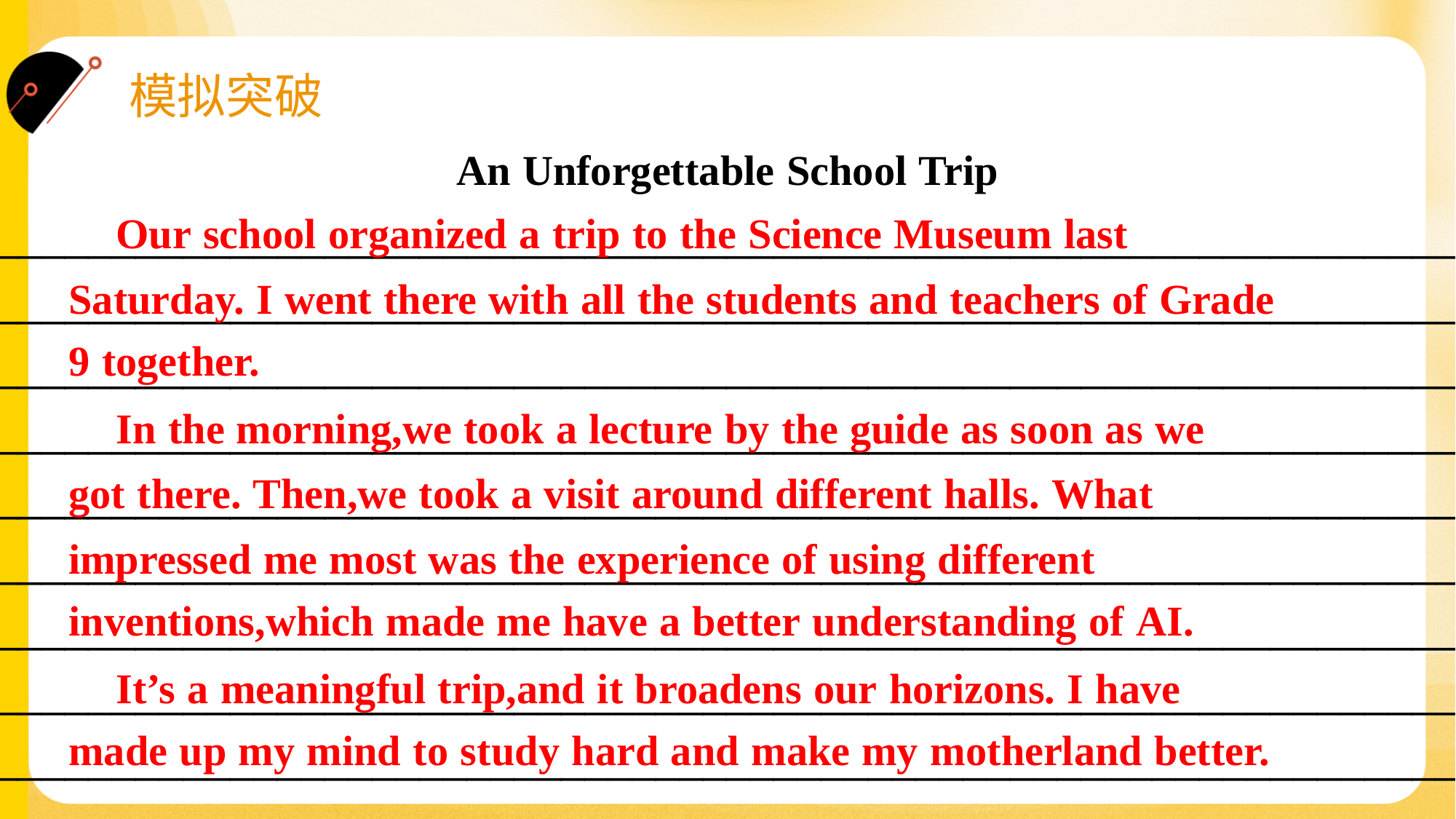

An Unforgettable School Trip
______________________________________________________________
______________________________________________________________
______________________________________________________________
______________________________________________________________
______________________________________________________________
______________________________________________________________
______________________________________________________________
______________________________________________________________
______________________________________________________________

    Our school organized a trip to the Science Museum last
Saturday. I went there with all the students and teachers of Grade
9 together.
    In the morning,we took a lecture by the guide as soon as we
got there. Then,we took a visit around different halls. What
impressed me most was the experience of using different
inventions,which made me have a better understanding of AI.
    It’s a meaningful trip,and it broadens our horizons. I have
made up my mind to study hard and make my motherland better.